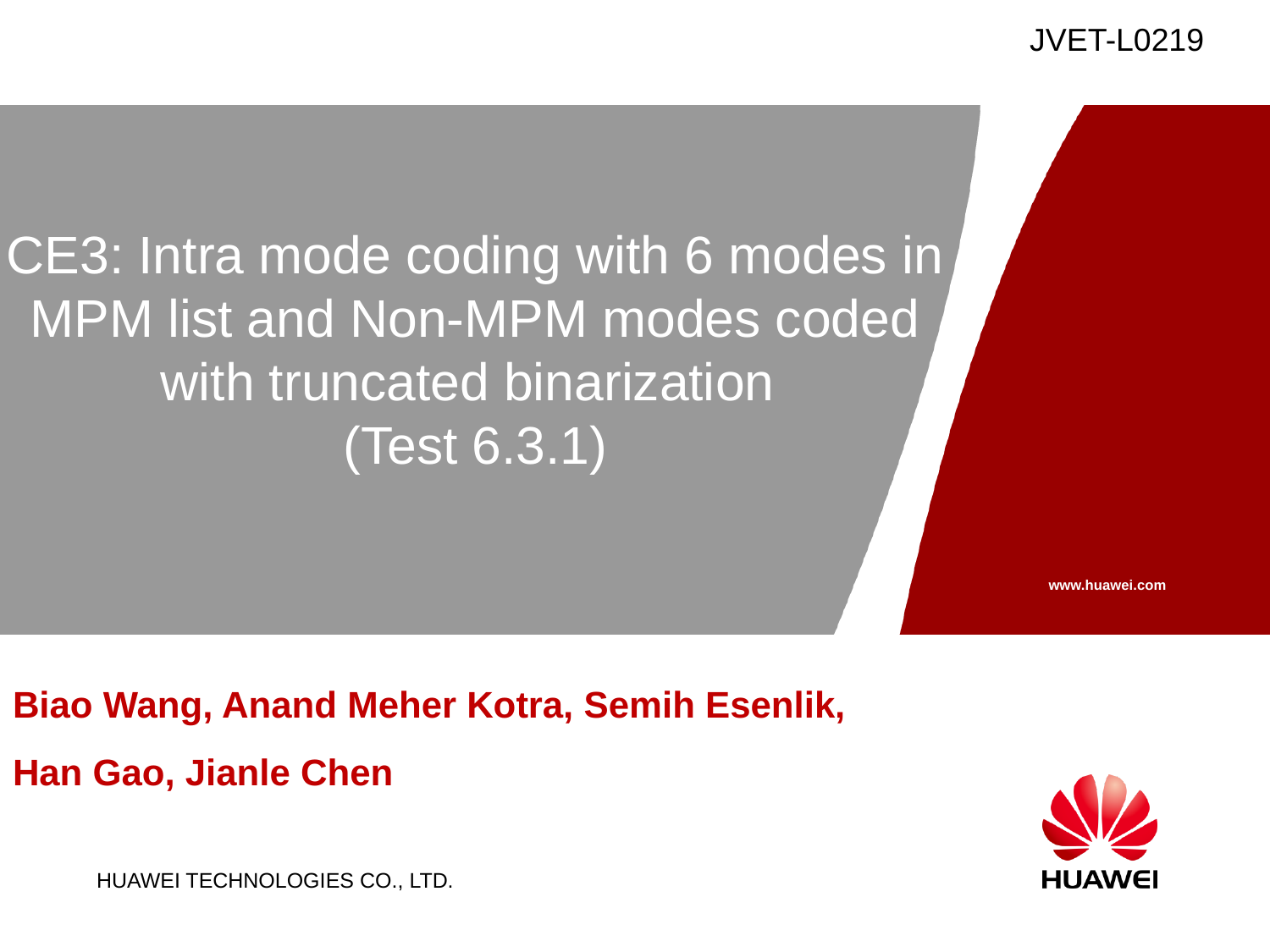

# CE3: Intra mode coding with 6 modes in MPM list and Non-MPM modes coded with truncated binarization (Test 6.3.1)
Biao Wang, Anand Meher Kotra, Semih Esenlik,
Han Gao, Jianle Chen